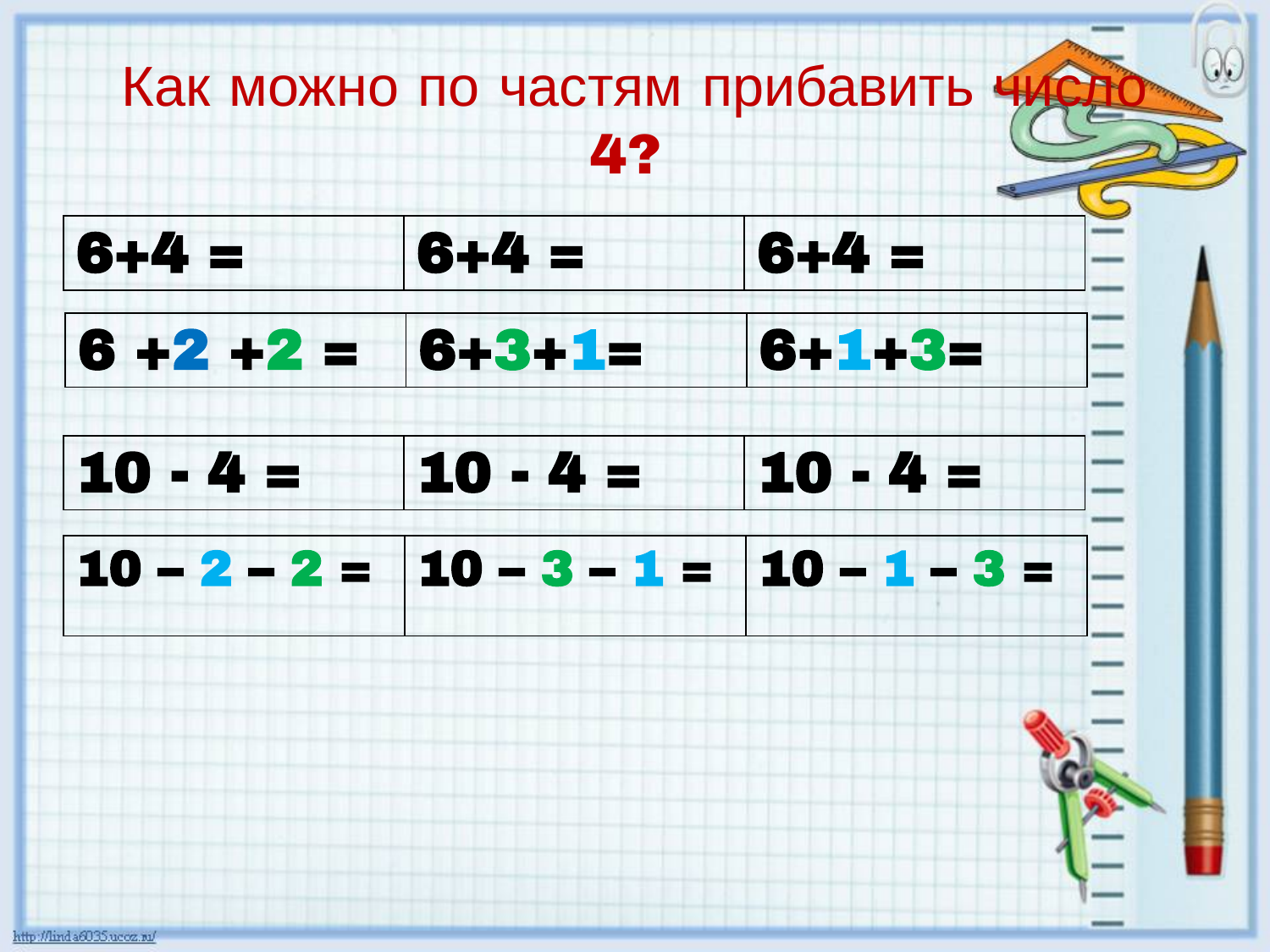

# Как можно по частям прибавить число 4?
| 6+4 = | 6+4 = | 6+4 = |
| --- | --- | --- |
| 6 +2 +2 = | 6+3+1= | 6+1+3= |
| --- | --- | --- |
| 10 - 4 = | 10 - 4 = | 10 - 4 = |
| --- | --- | --- |
| 10 – 2 – 2 = | 10 – 3 – 1 = | 10 – 1 – 3 = |
| --- | --- | --- |